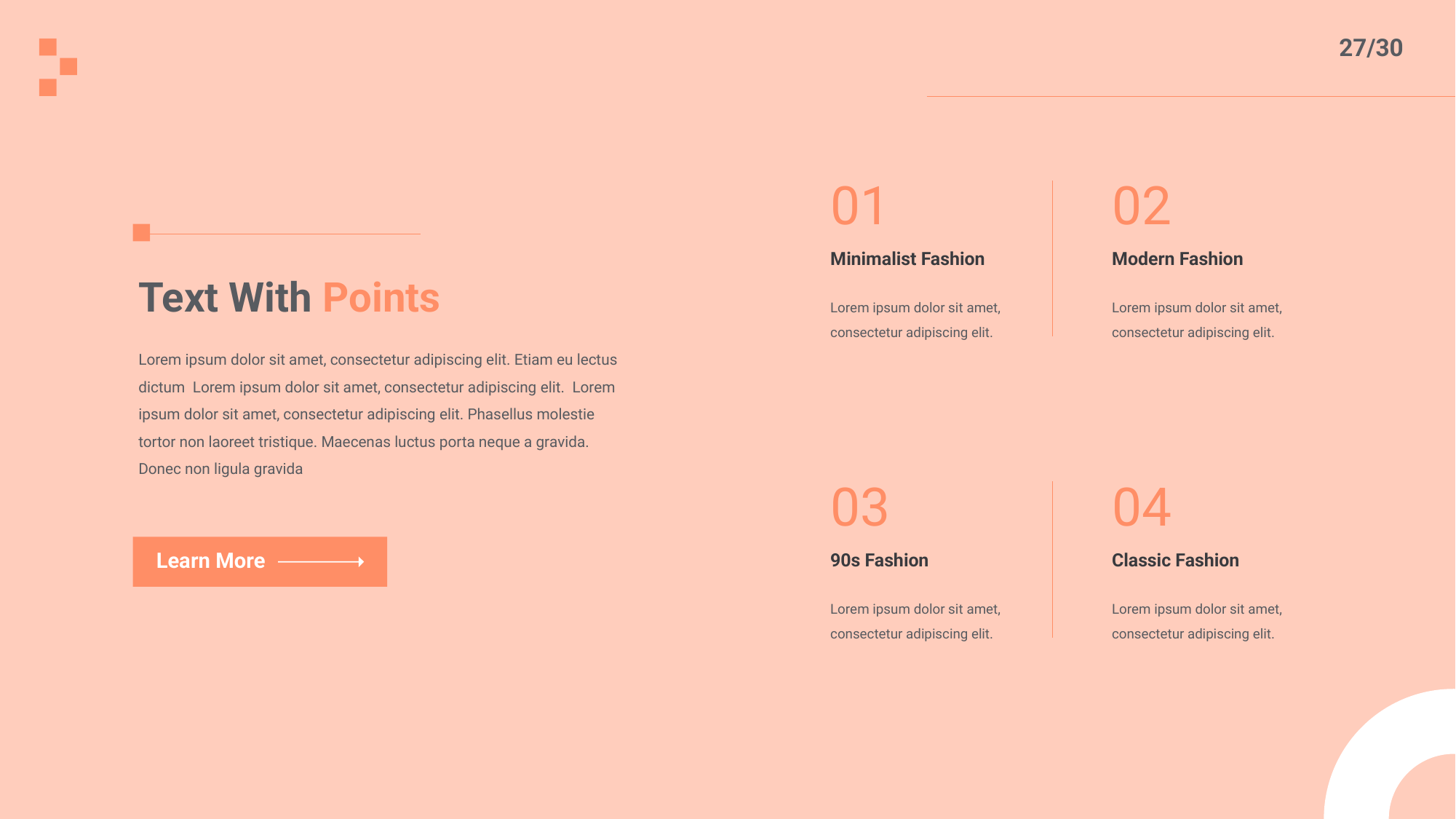

27/30

01
Minimalist Fashion
Lorem ipsum dolor sit amet, consectetur adipiscing elit.

02
Modern Fashion
Lorem ipsum dolor sit amet, consectetur adipiscing elit.

Text With Points
Lorem ipsum dolor sit amet, consectetur adipiscing elit. Etiam eu lectus dictum  Lorem ipsum dolor sit amet, consectetur adipiscing elit.  Lorem ipsum dolor sit amet, consectetur adipiscing elit. Phasellus molestie tortor non laoreet tristique. Maecenas luctus porta neque a gravida. Donec non ligula gravida

Learn More

03
90s Fashion
Lorem ipsum dolor sit amet, consectetur adipiscing elit.

04
Classic Fashion
Lorem ipsum dolor sit amet, consectetur adipiscing elit.